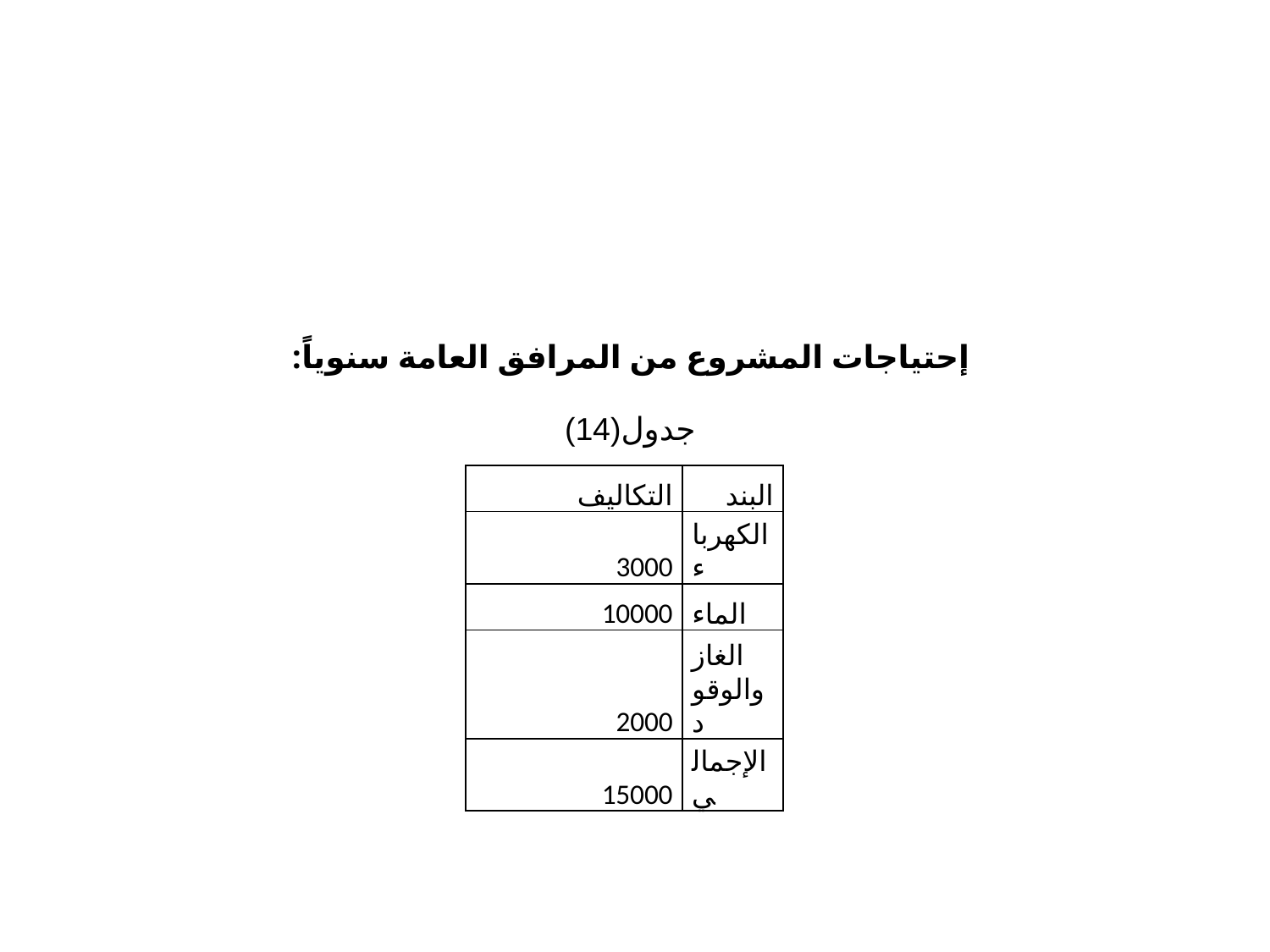

إحتياجات المشروع من المرافق العامة سنوياً:
جدول(14)
| التكاليف | البند |
| --- | --- |
| 3000 | الكهرباء |
| 10000 | الماء |
| 2000 | الغاز والوقود |
| 15000 | الإجمالي |